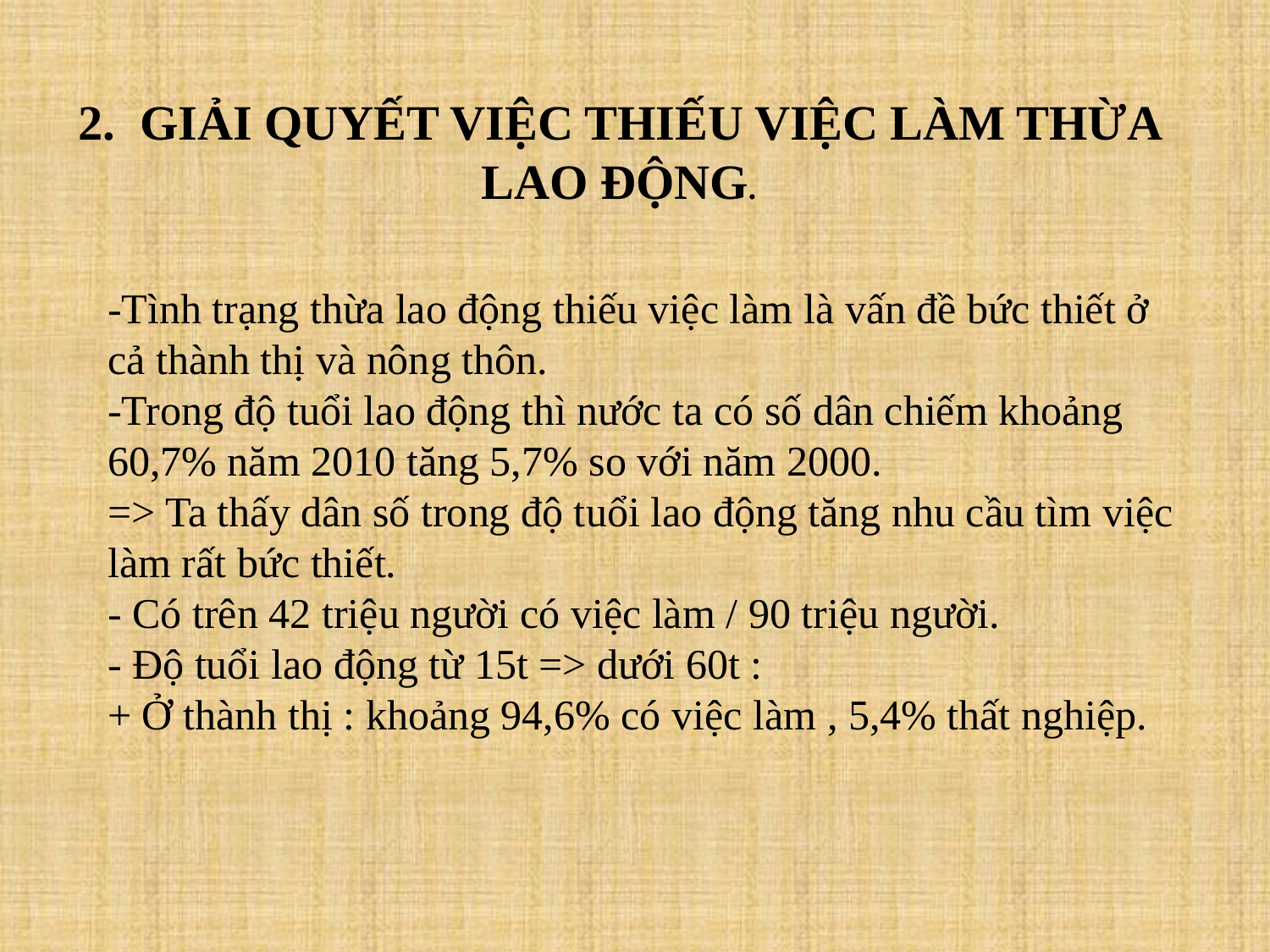

2.  GIẢI QUYẾT VIỆC THIẾU VIỆC LÀM THỪA LAO ĐỘNG.
-Tình trạng thừa lao động thiếu việc làm là vấn đề bức thiết ở cả thành thị và nông thôn.
-Trong độ tuổi lao động thì nước ta có số dân chiếm khoảng 60,7% năm 2010 tăng 5,7% so với năm 2000.
=> Ta thấy dân số trong độ tuổi lao động tăng nhu cầu tìm việc làm rất bức thiết.
- Có trên 42 triệu người có việc làm / 90 triệu người.
- Độ tuổi lao động từ 15t => dưới 60t :
+ Ở thành thị : khoảng 94,6% có việc làm , 5,4% thất nghiệp.